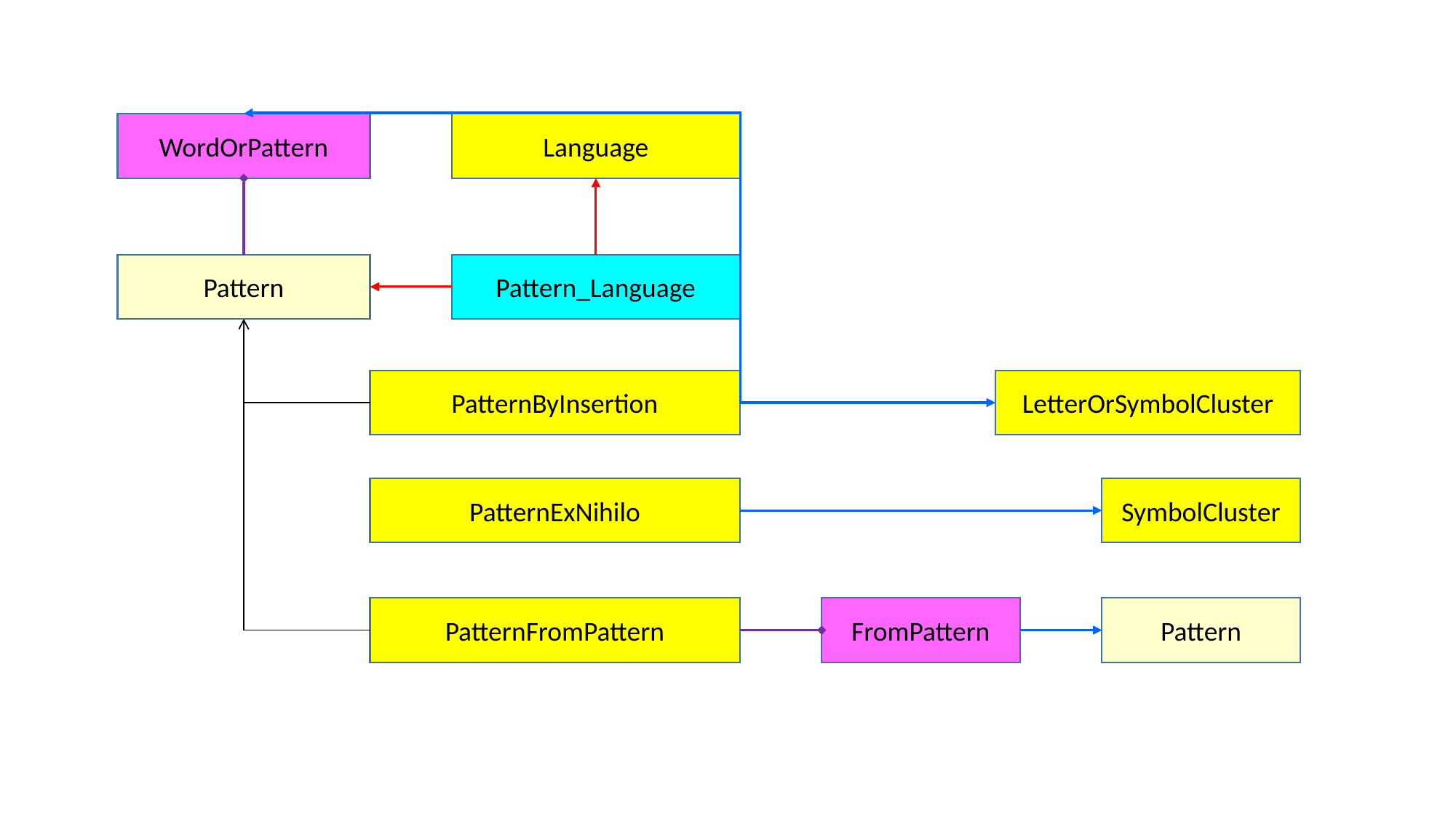

Language
WordOrPattern
Pattern
Pattern_Language
PatternByInsertion
LetterOrSymbolCluster
PatternExNihilo
SymbolCluster
PatternFromPattern
FromPattern
Pattern